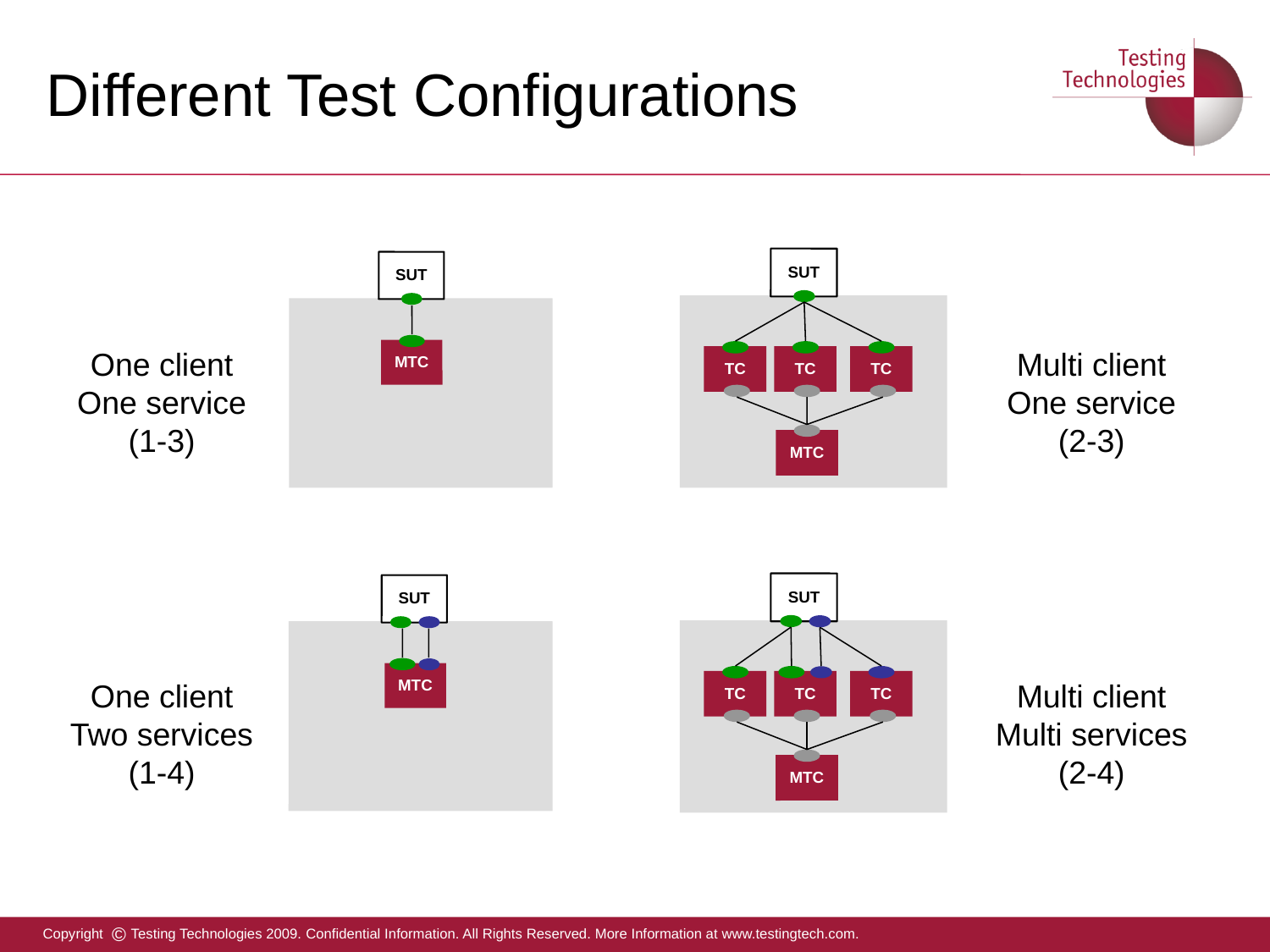

# Different Test Configurations

SUT

TC

TC

TC

MTC

SUT

MTC
One client
One service
(1-3)
Multi client
One service
(2-3)

SUT

TC

TC
TC

MTC

SUT

MTC
One client
Two services
(1-4)
Multi client
Multi services
(2-4)